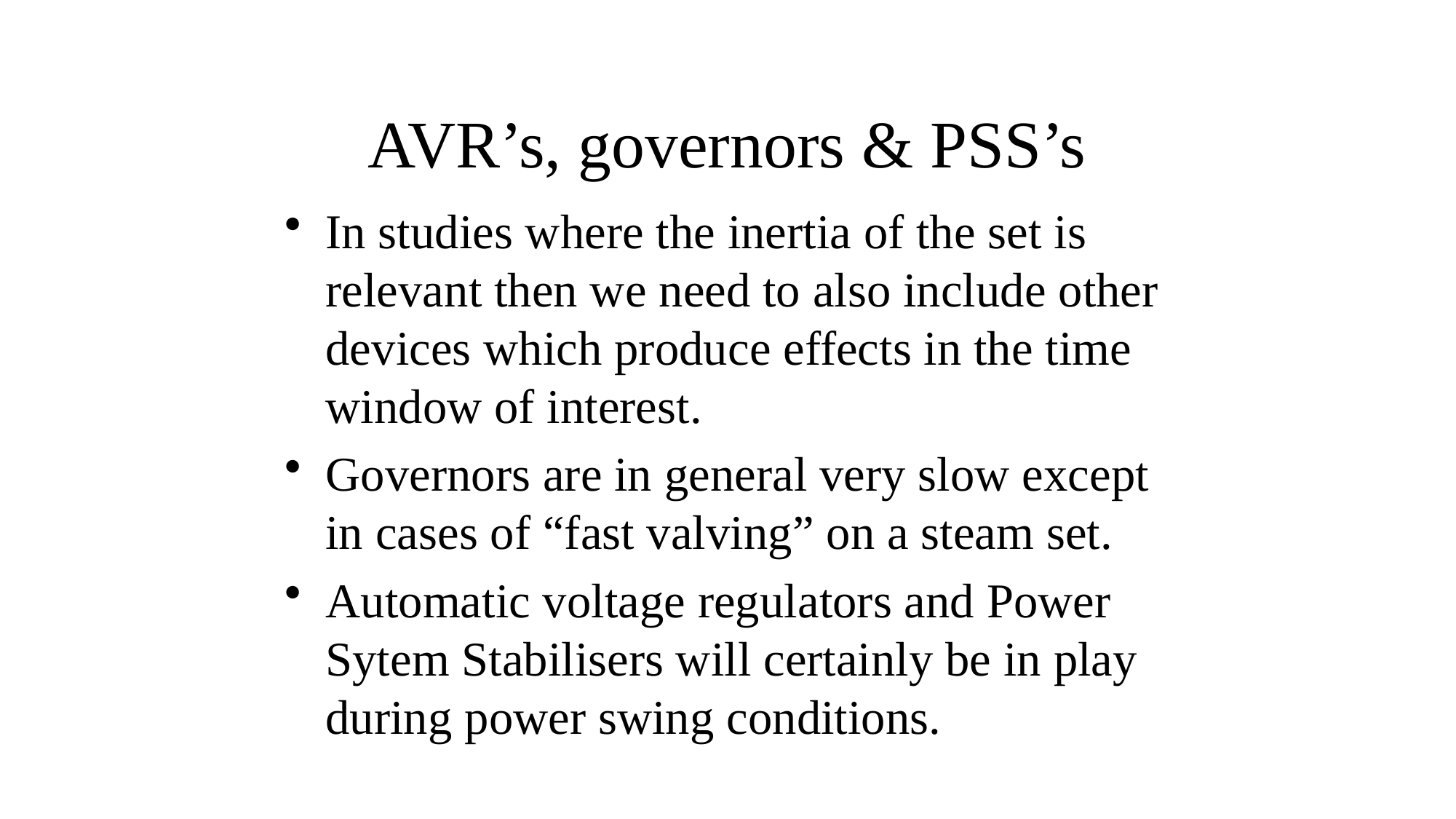

# AVR’s, governors & PSS’s
In studies where the inertia of the set is relevant then we need to also include other devices which produce effects in the time window of interest.
Governors are in general very slow except in cases of “fast valving” on a steam set.
Automatic voltage regulators and Power Sytem Stabilisers will certainly be in play during power swing conditions.